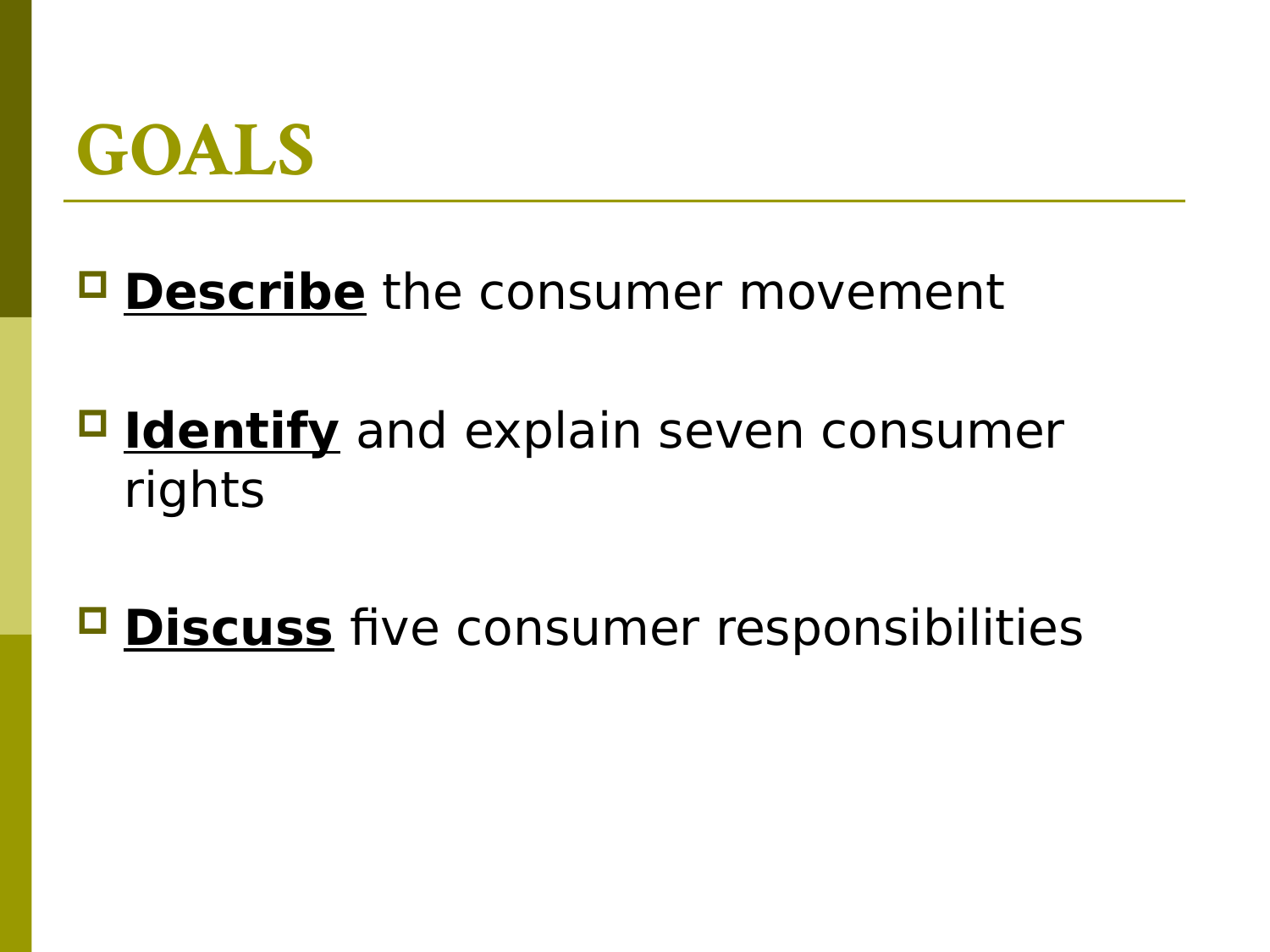

# GOALS
Describe the consumer movement

Identify and explain seven consumer rights

Discuss five consumer responsibilities